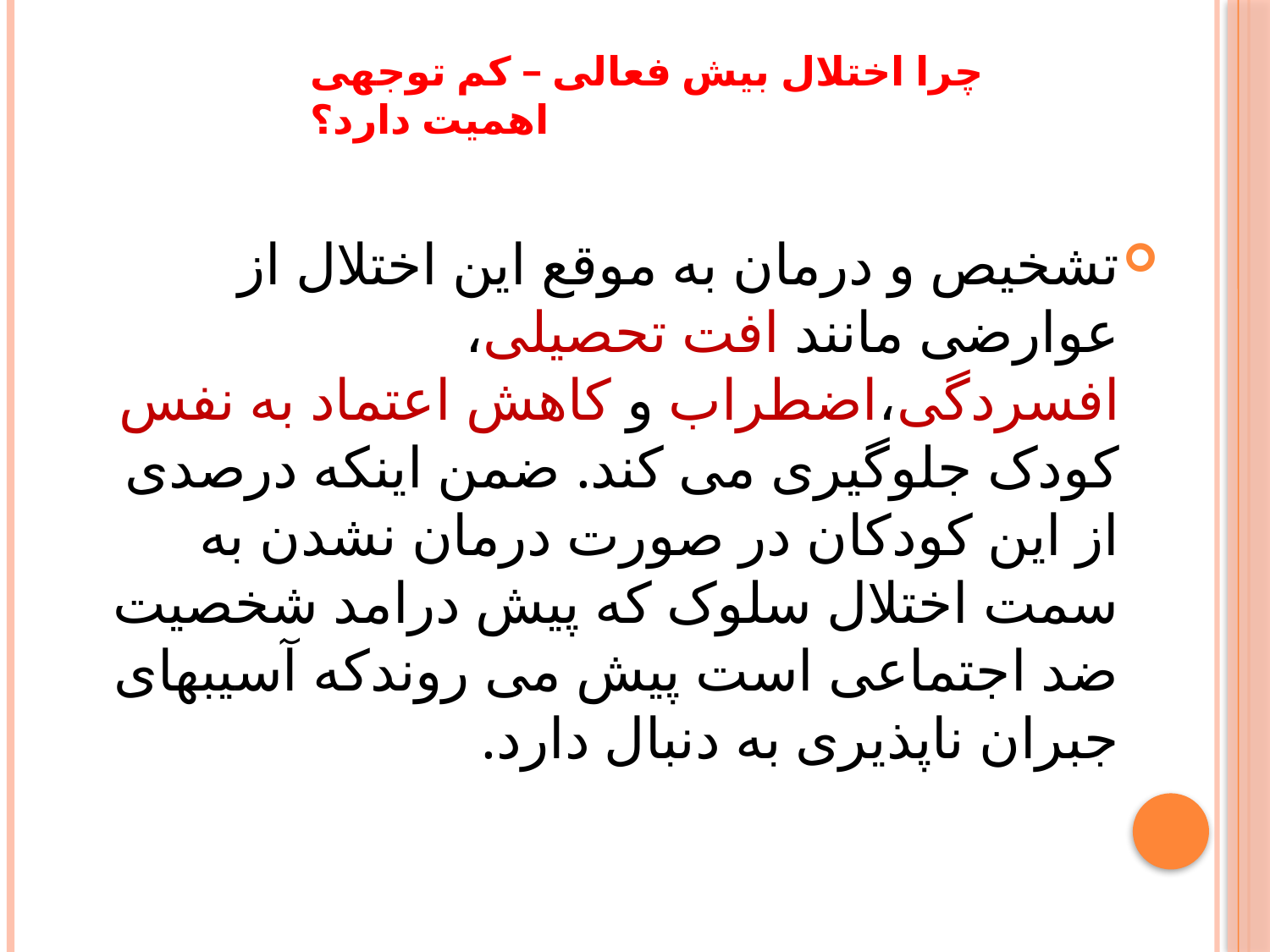

# چرا اختلال بیش فعالی – کم توجهی اهمیت دارد؟
تشخیص و درمان به موقع این اختلال از عوارضی مانند افت تحصیلی، افسردگی،اضطراب و کاهش اعتماد به نفس کودک جلوگیری می کند. ضمن اینکه درصدی از این کودکان در صورت درمان نشدن به سمت اختلال سلوک که پیش درامد شخصیت ضد اجتماعی است پیش می روندکه آسیبهای جبران ناپذیری به دنبال دارد.